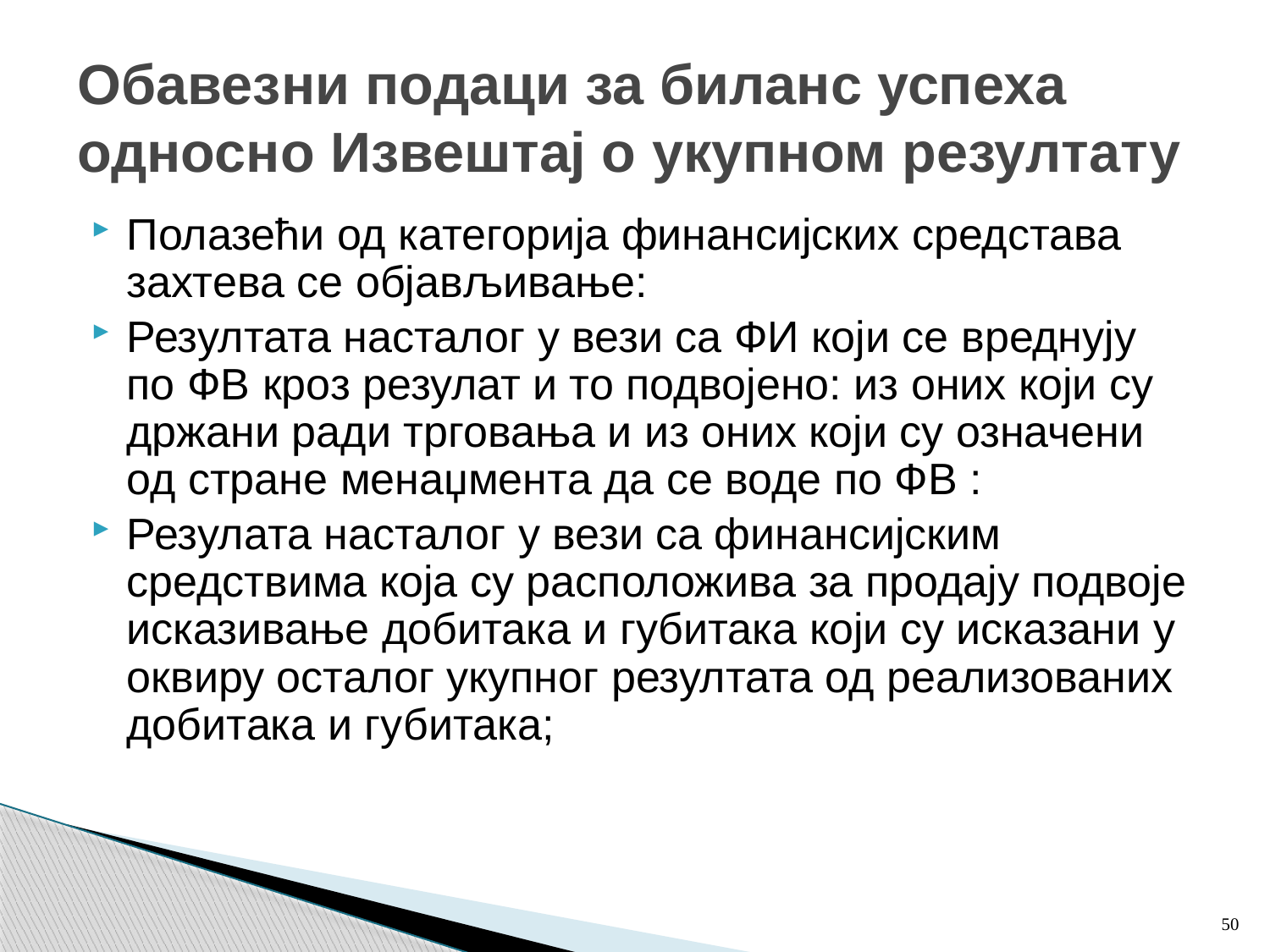

# Обавезни подаци за биланс успеха односно Извештај о укупном резултату
Полазећи од категорија финансијских средстава захтева се објављивање:
Резултата насталог у вези са ФИ који се вреднују  по ФВ кроз резулат и то подвојено: из оних који су држани ради трговања и из оних који су означени од стране менаџмента да се воде по ФВ :
Резулата насталог у вези са финансијским средствима која су расположива за продају подвоје исказивање добитака и губитака који су исказани у оквиру осталог укупног резултата од реализованих добитака и губитака;
50